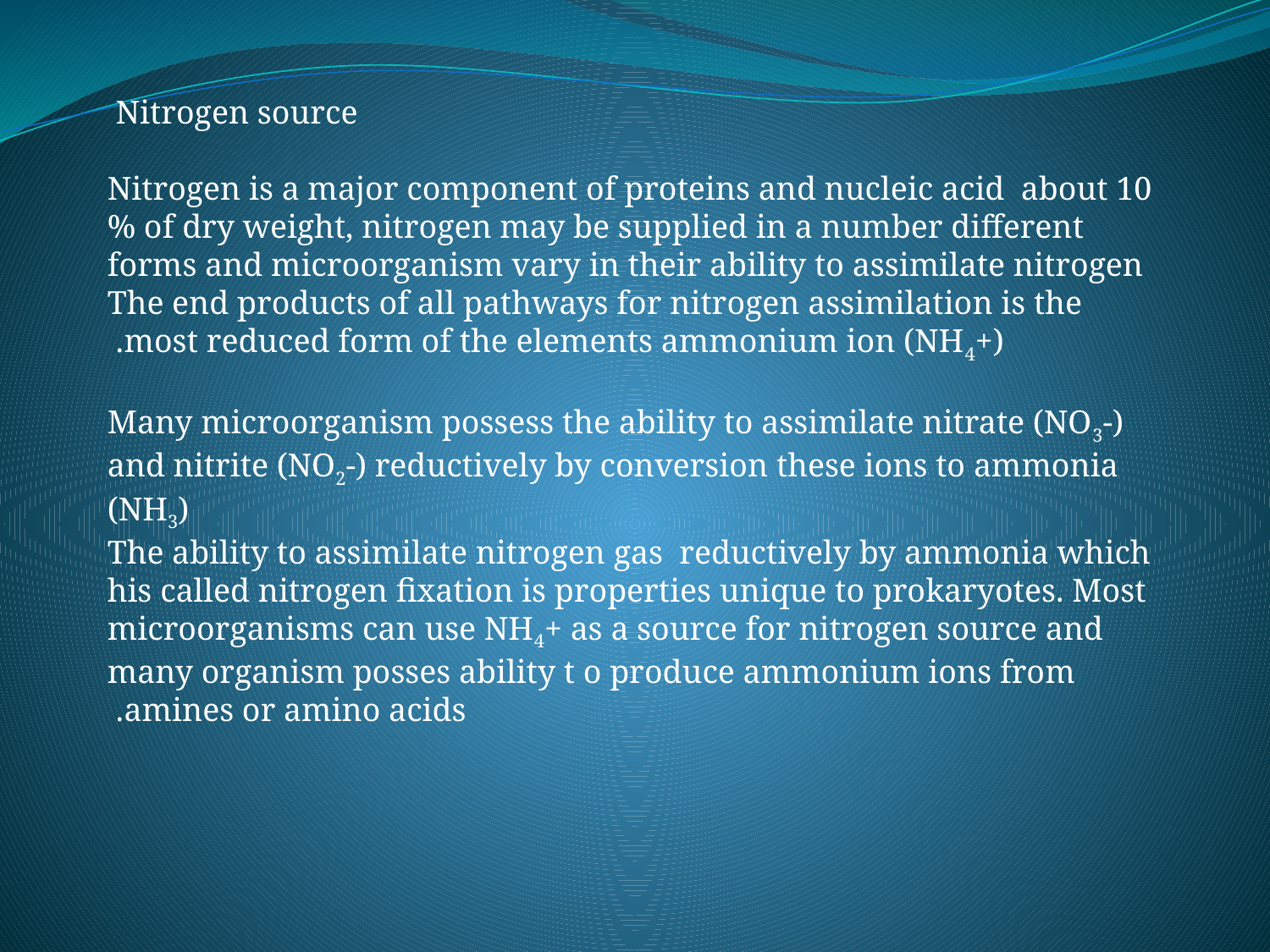

Nitrogen source

Nitrogen is a major component of proteins and nucleic acid  about 10 % of dry weight, nitrogen may be supplied in a number different forms and microorganism vary in their ability to assimilate nitrogen The end products of all pathways for nitrogen assimilation is the most reduced form of the elements ammonium ion (NH4+).

Many microorganism possess the ability to assimilate nitrate (NO3-) and nitrite (NO2-) reductively by conversion these ions to ammonia (NH3)
The ability to assimilate nitrogen gas  reductively by ammonia which his called nitrogen fixation is properties unique to prokaryotes. Most microorganisms can use NH4+ as a source for nitrogen source and many organism posses ability t o produce ammonium ions from amines or amino acids.